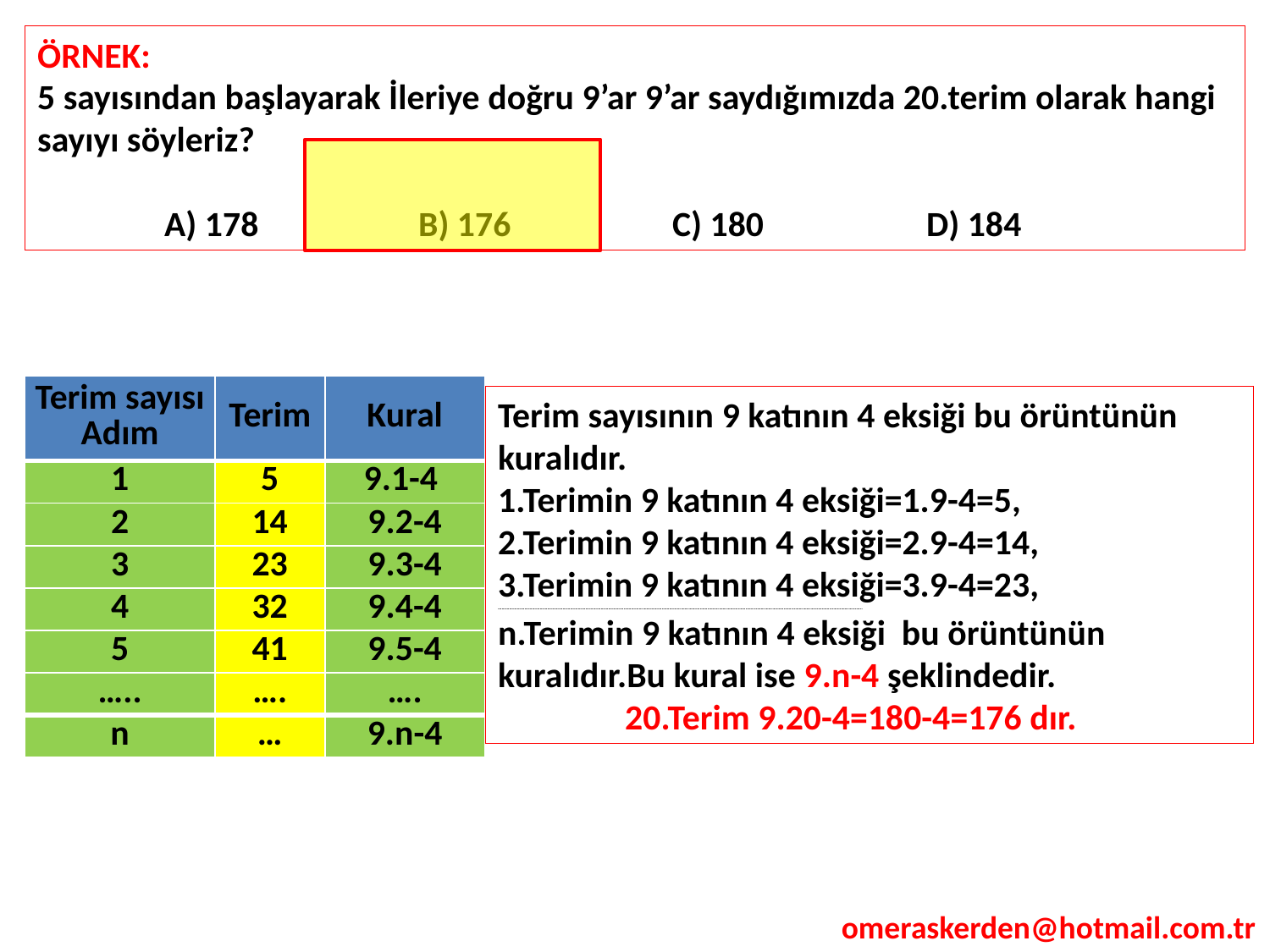

ÖRNEK:
5 sayısından başlayarak İleriye doğru 9’ar 9’ar saydığımızda 20.terim olarak hangi sayıyı söyleriz?

	A) 178		B) 176		C) 180		D) 184

| Terim sayısı Adım | Terim | Kural |
| --- | --- | --- |
| 1 | 5 | 9.1-4 |
| 2 | 14 | 9.2-4 |
| 3 | 23 | 9.3-4 |
| 4 | 32 | 9.4-4 |
| 5 | 41 | 9.5-4 |
| ….. | …. | …. |
| n | … | 9.n-4 |
Terim sayısının 9 katının 4 eksiği bu örüntünün kuralıdır.
1.Terimin 9 katının 4 eksiği=1.9-4=5,
2.Terimin 9 katının 4 eksiği=2.9-4=14,
3.Terimin 9 katının 4 eksiği=3.9-4=23,
……………………………………………………………………………………………………………………………………………………………………………………………………………………………………………………………..
n.Terimin 9 katının 4 eksiği  bu örüntünün kuralıdır.Bu kural ise 9.n-4 şeklindedir.
	20.Terim 9.20-4=180-4=176 dır.
omeraskerden@hotmail.com.tr